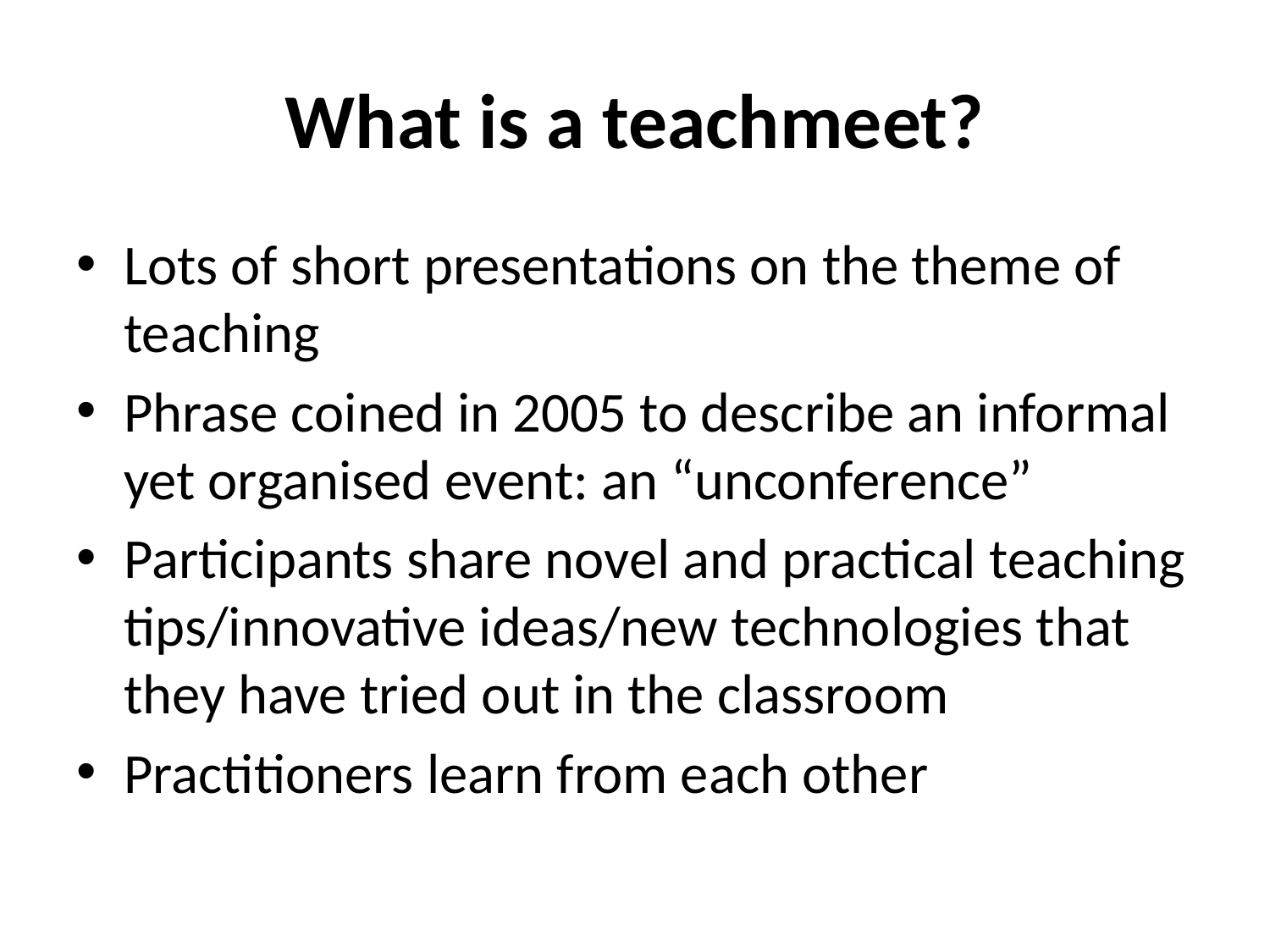

# What is a teachmeet?
Lots of short presentations on the theme of teaching
Phrase coined in 2005 to describe an informal yet organised event: an “unconference”
Participants share novel and practical teaching tips/innovative ideas/new technologies that they have tried out in the classroom
Practitioners learn from each other